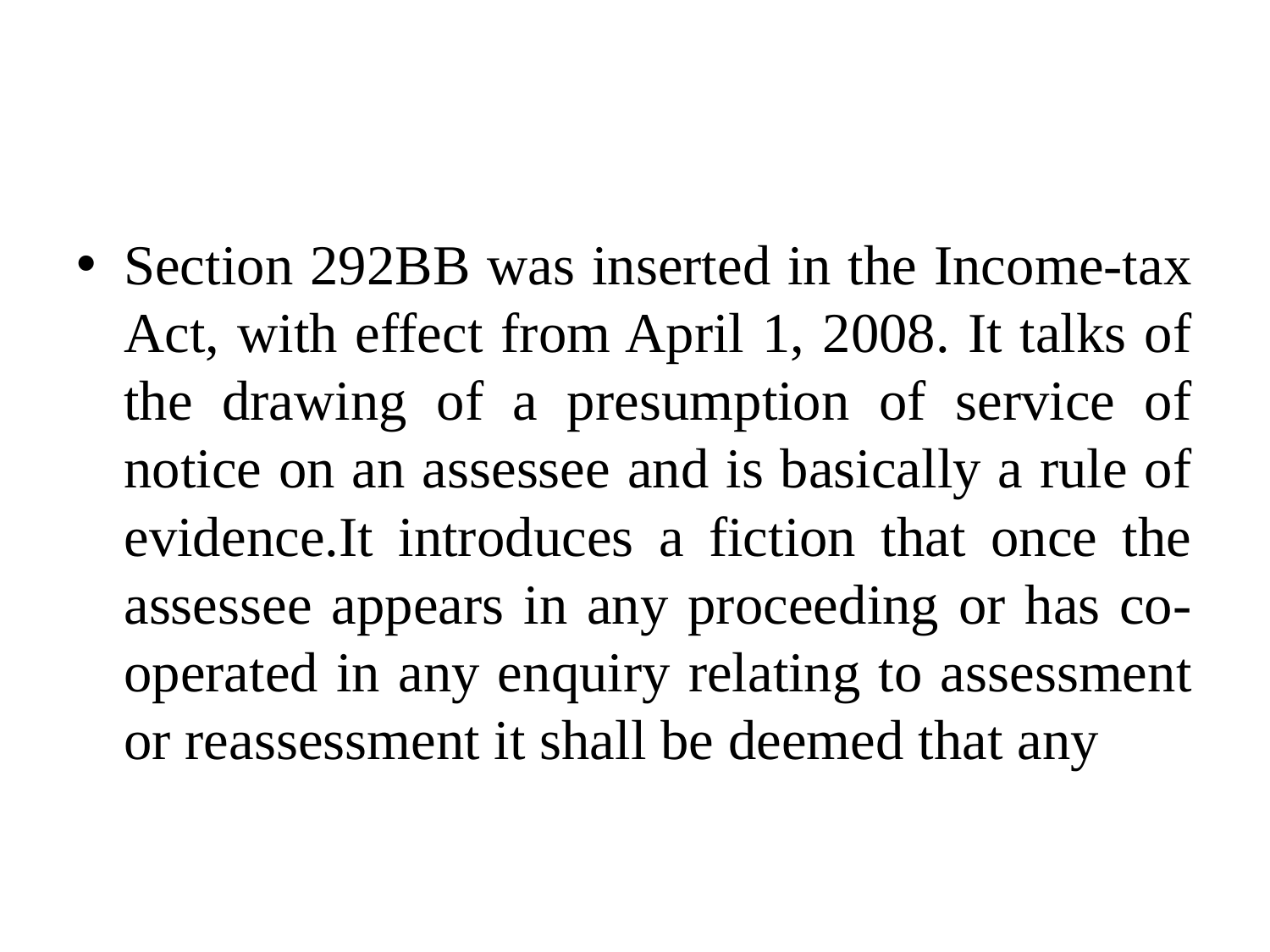

#
Section 292BB was inserted in the Income-tax Act, with effect from April 1, 2008. It talks of the drawing of a presumption of service of notice on an assessee and is basically a rule of evidence.It introduces a fiction that once the assessee appears in any proceeding or has co-operated in any enquiry relating to assessment or reassessment it shall be deemed that any